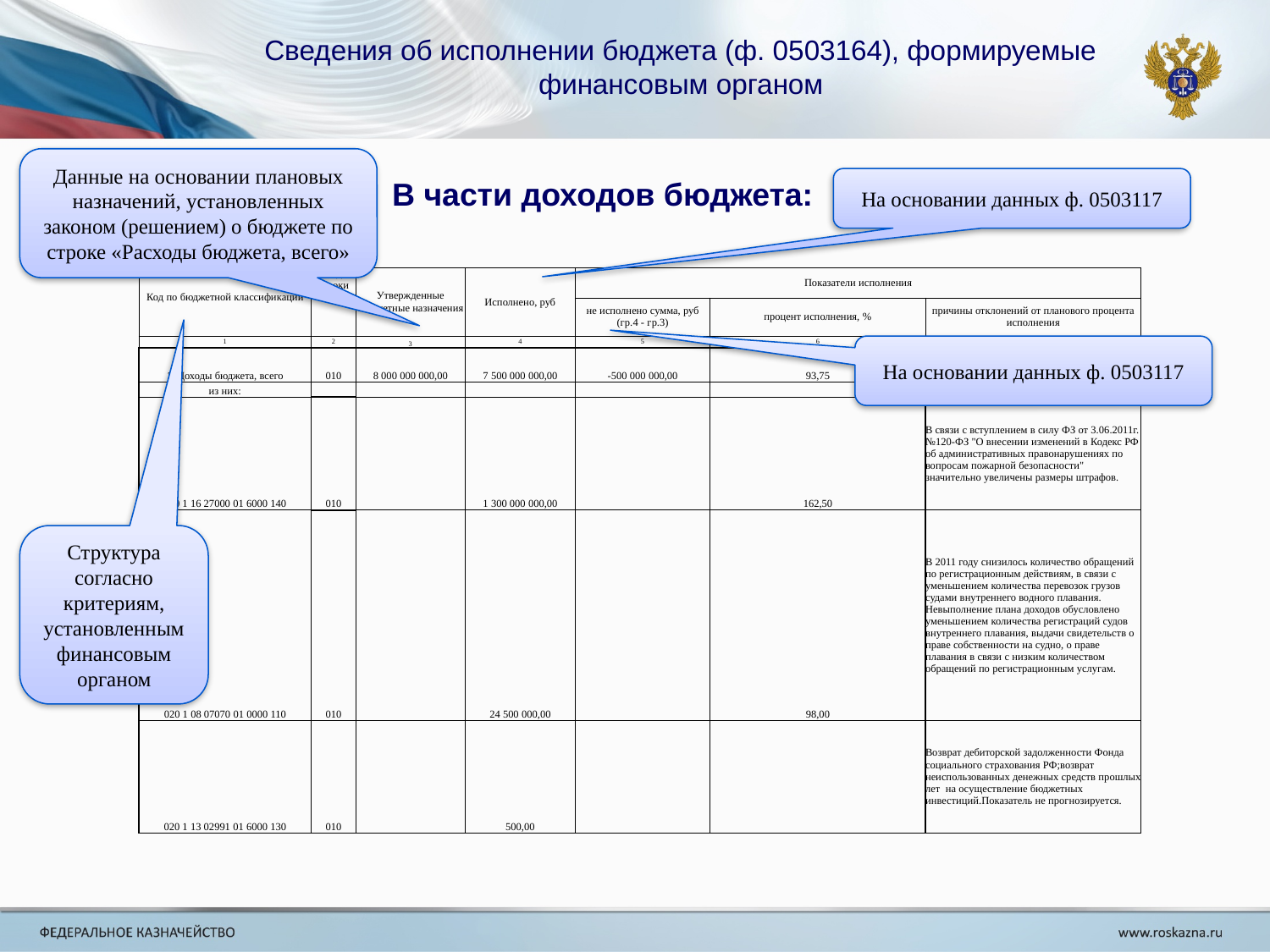

Сведения об исполнении бюджета (ф. 0503164), формируемые финансовым органом
Данные на основании плановых назначений, установленных законом (решением) о бюджете по строке «Расходы бюджета, всего»
В части доходов бюджета:
На основании данных ф. 0503117

| Код по бюджетной классификации | Код строки | Утвержденные бюджетные назначения | Исполнено, руб | Показатели исполнения |  |  |
| --- | --- | --- | --- | --- | --- | --- |
|  |  |  |  | не исполнено сумма, руб (гр.4 - гр.3) | процент исполнения, % | причины отклонений от планового процента исполнения |
| 1 | 2 | 3 | 4 | 5 | 6 | 7 |
| 1. Доходы бюджета, всего | 010 | 8 000 000 000,00 | 7 500 000 000,00 | -500 000 000,00 | 93,75 |  |
| из них: |  |  |  |  |  |  |
| 020 1 16 27000 01 6000 140 | 010 |  | 1 300 000 000,00 |  | 162,50 | В связи с вступлением в силу ФЗ от 3.06.2011г. №120-ФЗ "О внесении изменений в Кодекс РФ об административных правонарушениях по вопросам пожарной безопасности" значительно увеличены размеры штрафов. |
| 020 1 08 07070 01 0000 110 | 010 |  | 24 500 000,00 |  | 98,00 | В 2011 году снизилось количество обращений по регистрационным действиям, в связи с уменьшением количества перевозок грузов судами внутреннего водного плавания. Невыполнение плана доходов обусловлено уменьшением количества регистраций судов внутреннего плавания, выдачи свидетельств о праве собственности на судно, о праве плавания в связи с низким количеством обращений по регистрационным услугам. |
| 020 1 13 02991 01 6000 130 | 010 |  | 500,00 |  |  | Возврат дебиторской задолженности Фонда социального страхования РФ;возврат неиспользованных денежных средств прошлых лет на осуществление бюджетных инвестиций.Показатель не прогнозируется. |
На основании данных ф. 0503117

Структура согласно критериям, установленным финансовым органом